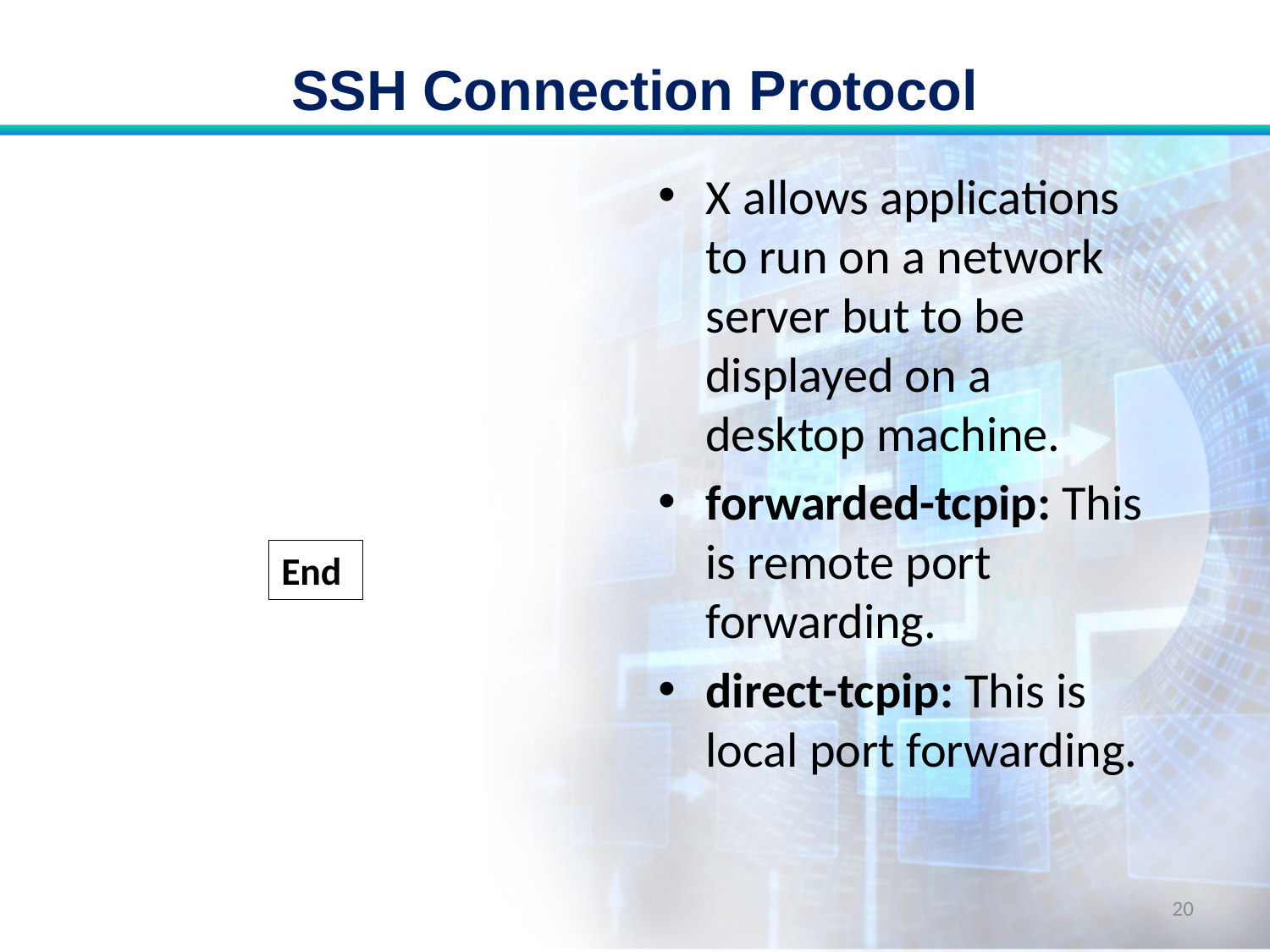

# SSH Connection Protocol
X allows applications to run on a network server but to be displayed on a desktop machine.
forwarded-tcpip: This is remote port forwarding.
direct-tcpip: This is local port forwarding.
End
20